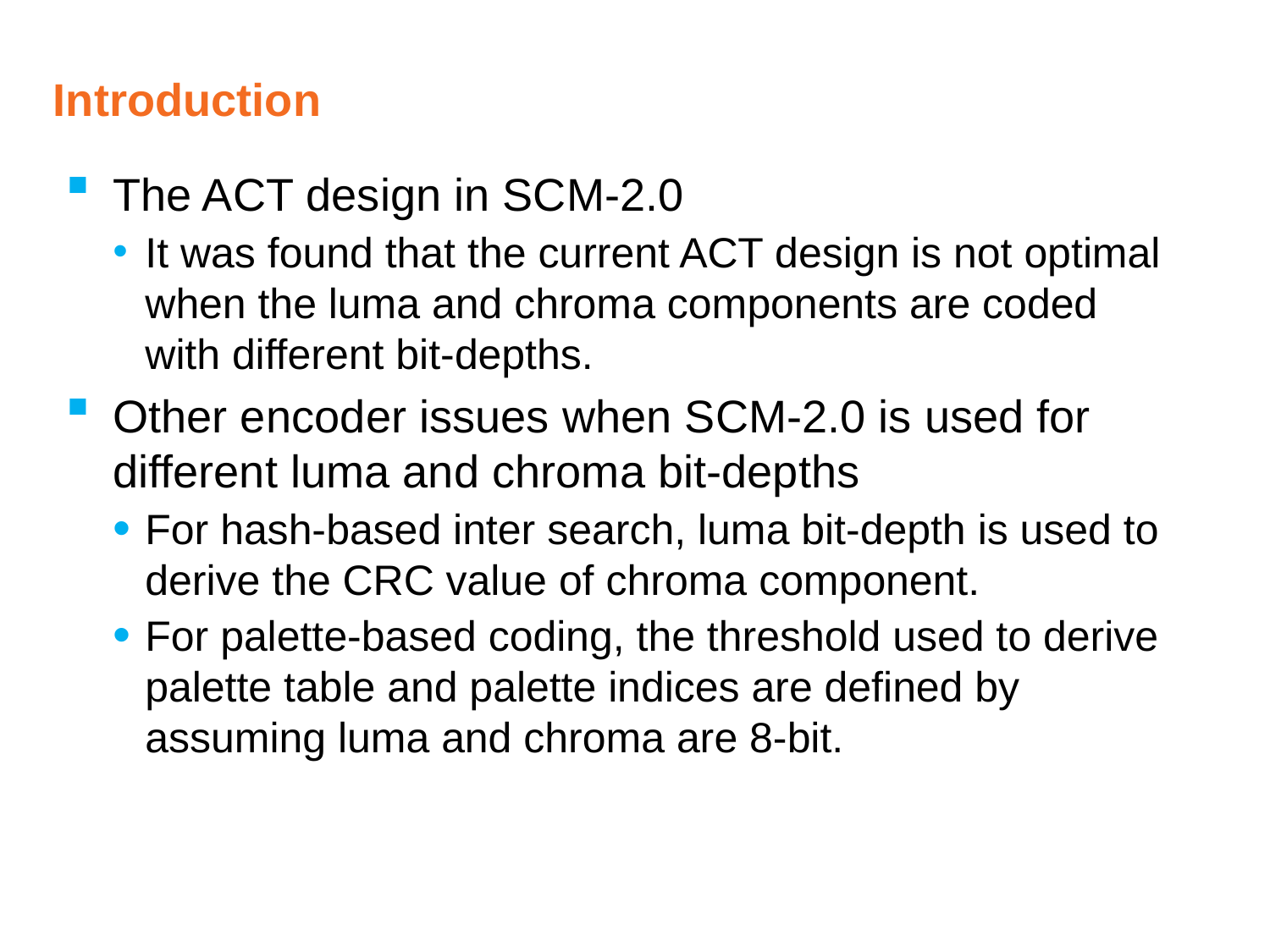

Introduction
The ACT design in SCM-2.0
It was found that the current ACT design is not optimal when the luma and chroma components are coded with different bit-depths.
Other encoder issues when SCM-2.0 is used for different luma and chroma bit-depths
For hash-based inter search, luma bit-depth is used to derive the CRC value of chroma component.
For palette-based coding, the threshold used to derive palette table and palette indices are defined by assuming luma and chroma are 8-bit.